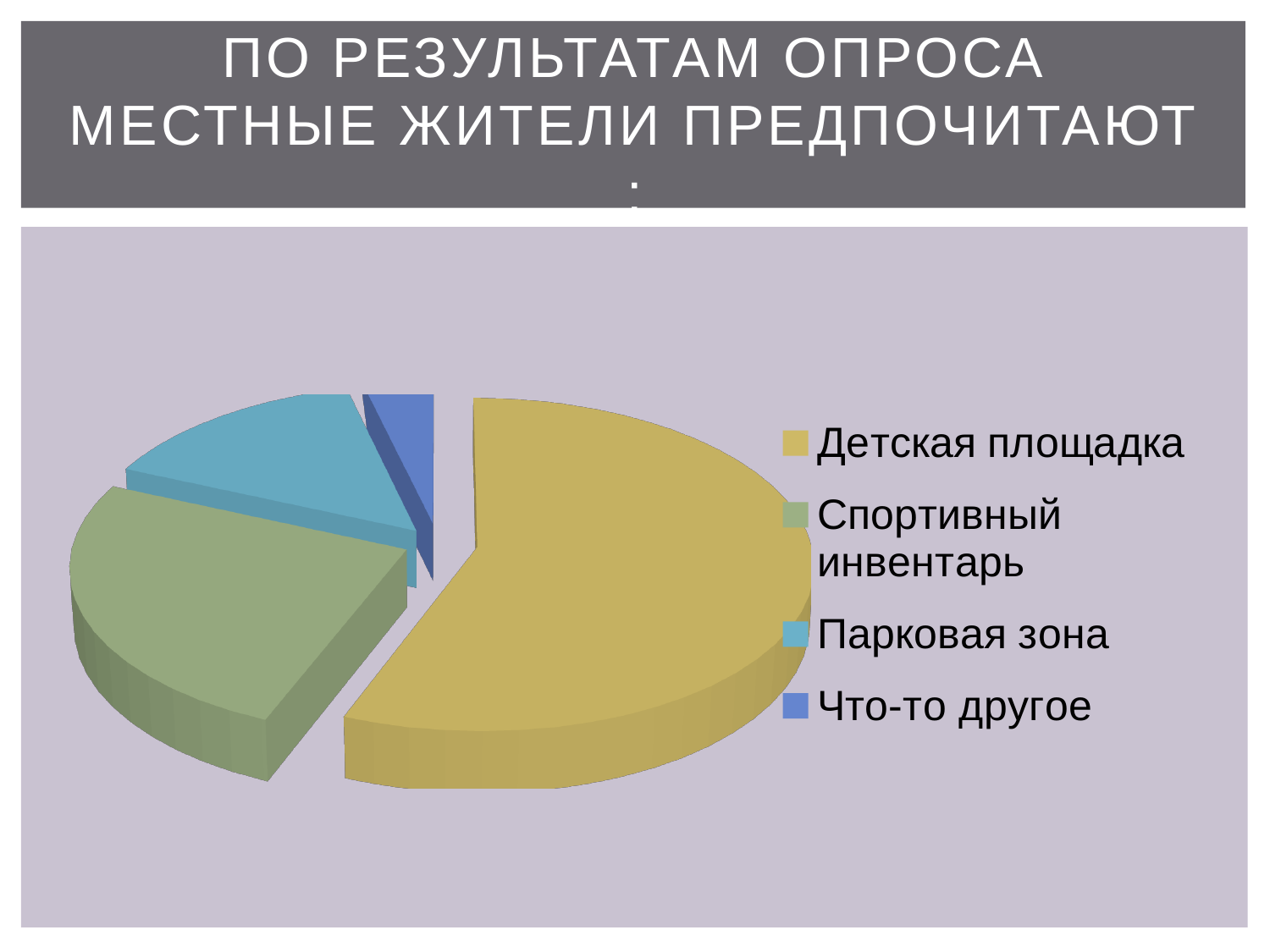

# По результатам опроса местные жители предпочитают :

[unsupported chart]